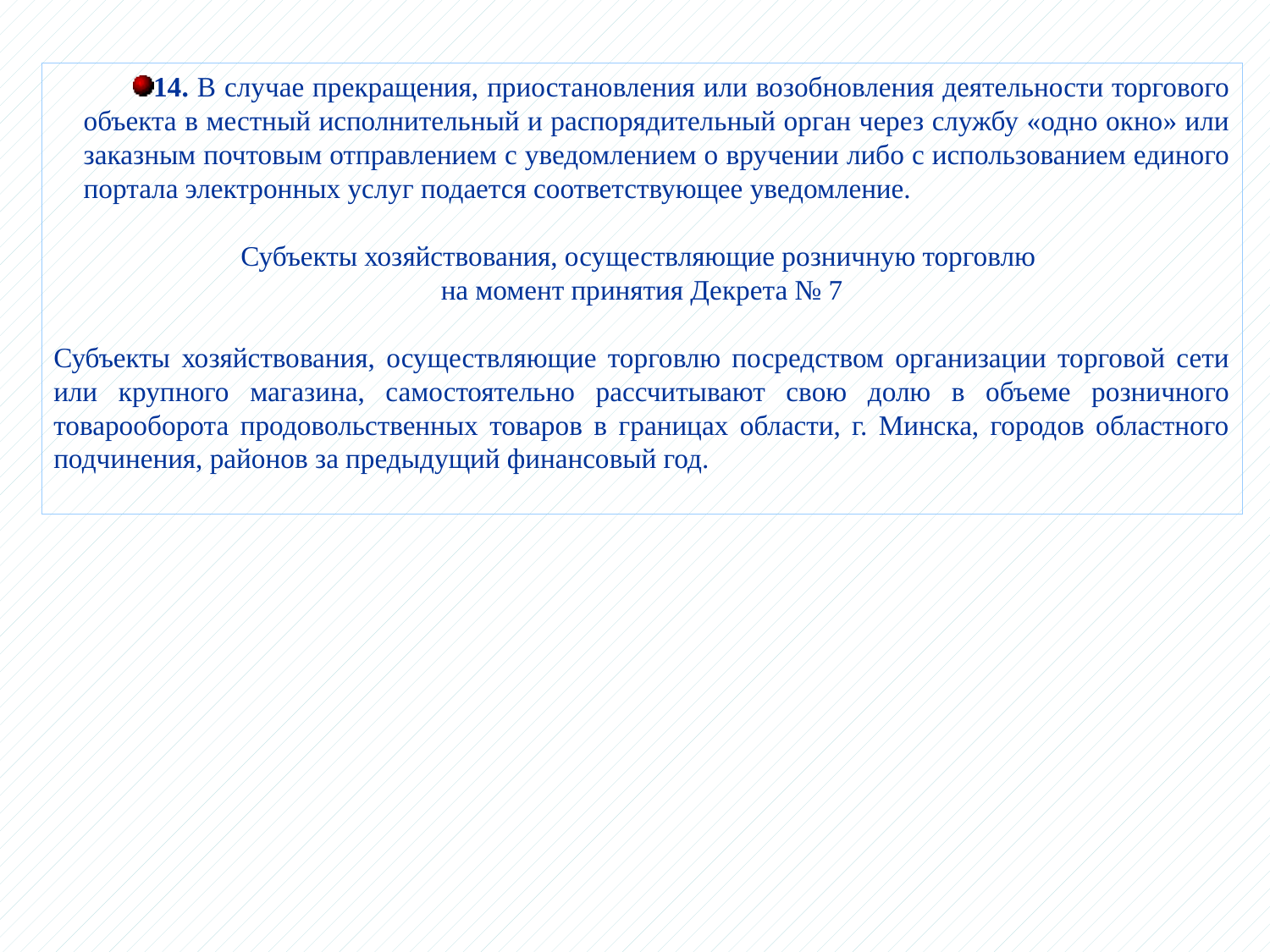

14. В случае прекращения, приостановления или возобновления деятельности торгового объекта в местный исполнительный и распорядительный орган через службу «одно окно» или заказным почтовым отправлением с уведомлением о вручении либо с использованием единого портала электронных услуг подается соответствующее уведомление.

Субъекты хозяйствования, осуществляющие розничную торговлю
на момент принятия Декрета № 7

Субъекты хозяйствования, осуществляющие торговлю посредством организации торговой сети или крупного магазина, самостоятельно рассчитывают свою долю в объеме розничного товарооборота продовольственных товаров в границах области, г. Минска, городов областного подчинения, районов за предыдущий финансовый год.